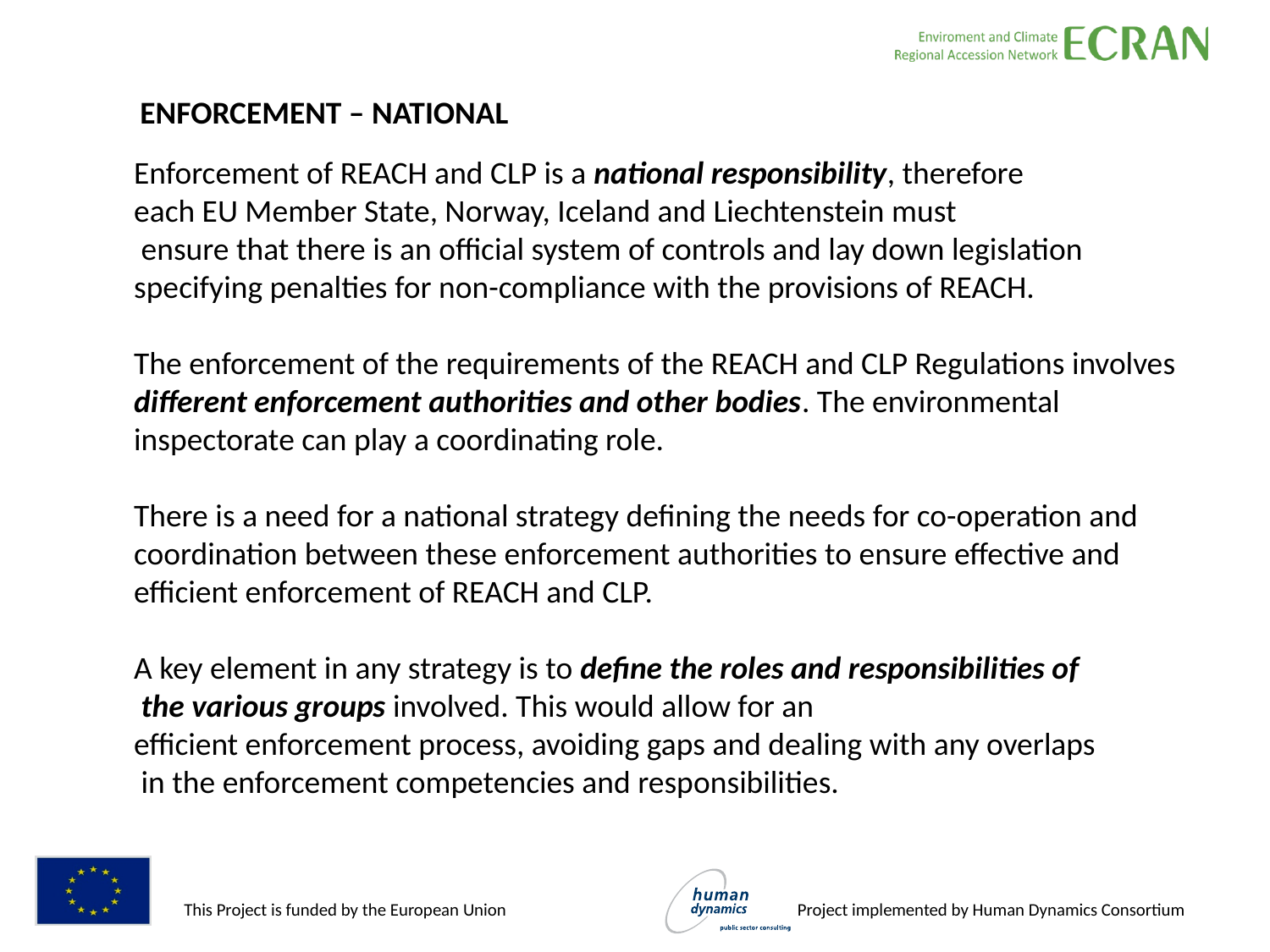

ENFORCEMENT – NATIONAL
Enforcement of REACH and CLP is a national responsibility, therefore
each EU Member State, Norway, Iceland and Liechtenstein must
 ensure that there is an official system of controls and lay down legislation
specifying penalties for non-compliance with the provisions of REACH.

The enforcement of the requirements of the REACH and CLP Regulations involves
different enforcement authorities and other bodies. The environmental
inspectorate can play a coordinating role.

There is a need for a national strategy defining the needs for co-operation and
coordination between these enforcement authorities to ensure effective and
efficient enforcement of REACH and CLP.

A key element in any strategy is to define the roles and responsibilities of
 the various groups involved. This would allow for an
efficient enforcement process, avoiding gaps and dealing with any overlaps
 in the enforcement competencies and responsibilities.

#